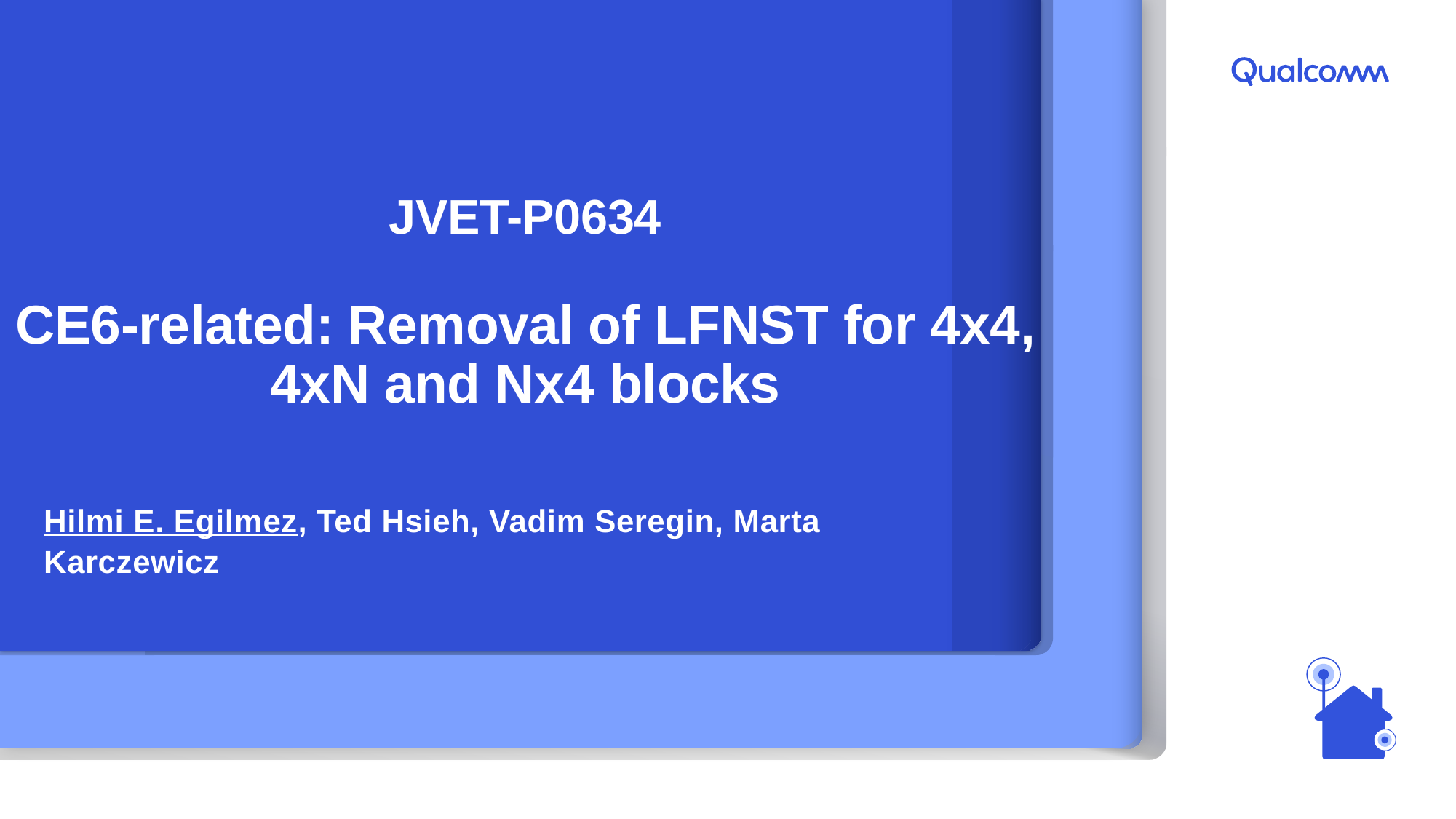

# JVET-P0634 CE6-related: Removal of LFNST for 4x4, 4xN and Nx4 blocks
Hilmi E. Egilmez, Ted Hsieh, Vadim Seregin, Marta Karczewicz